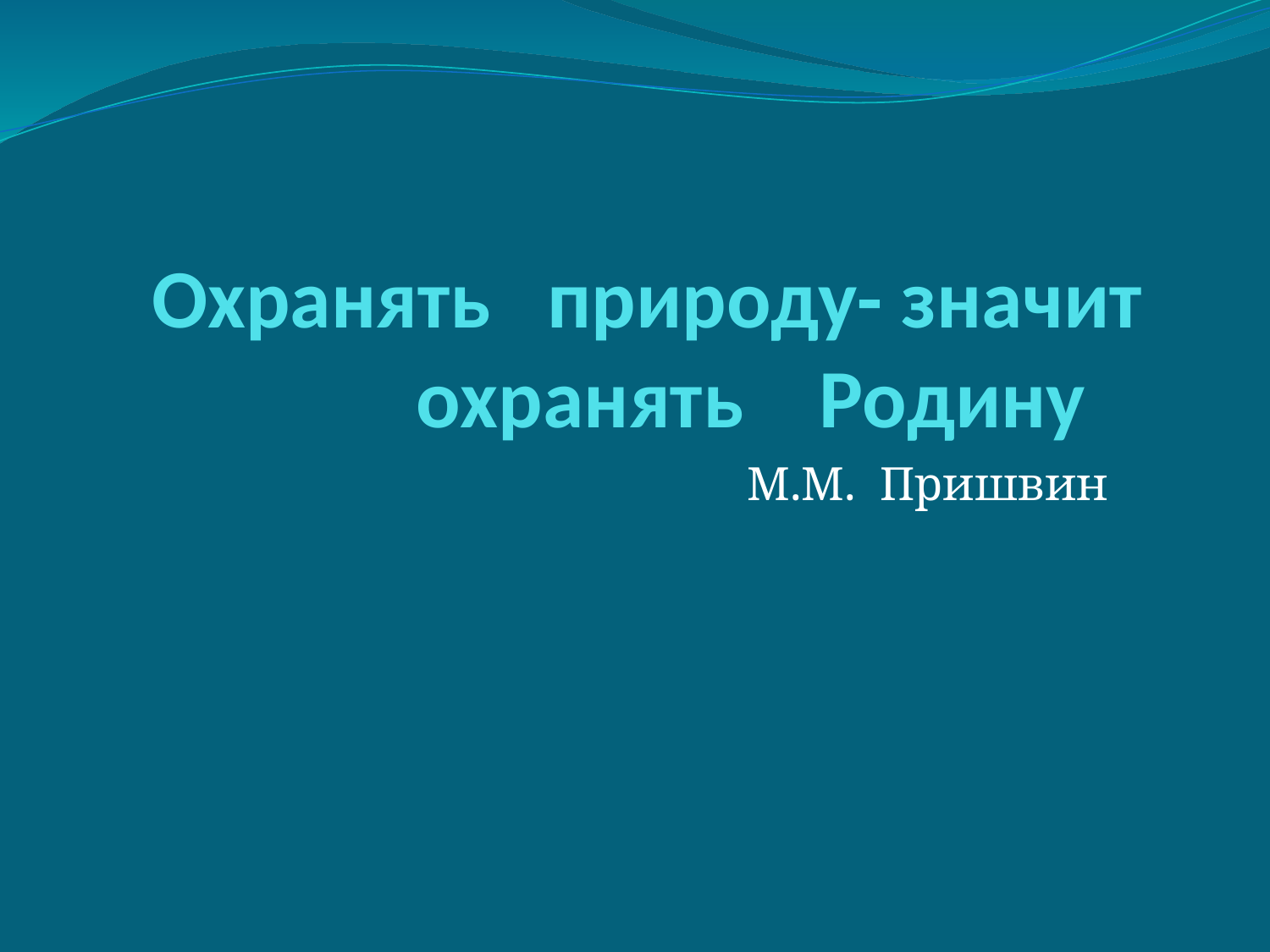

# Охранять   природу- значит  охранять    Родину
М.М.  Пришвин